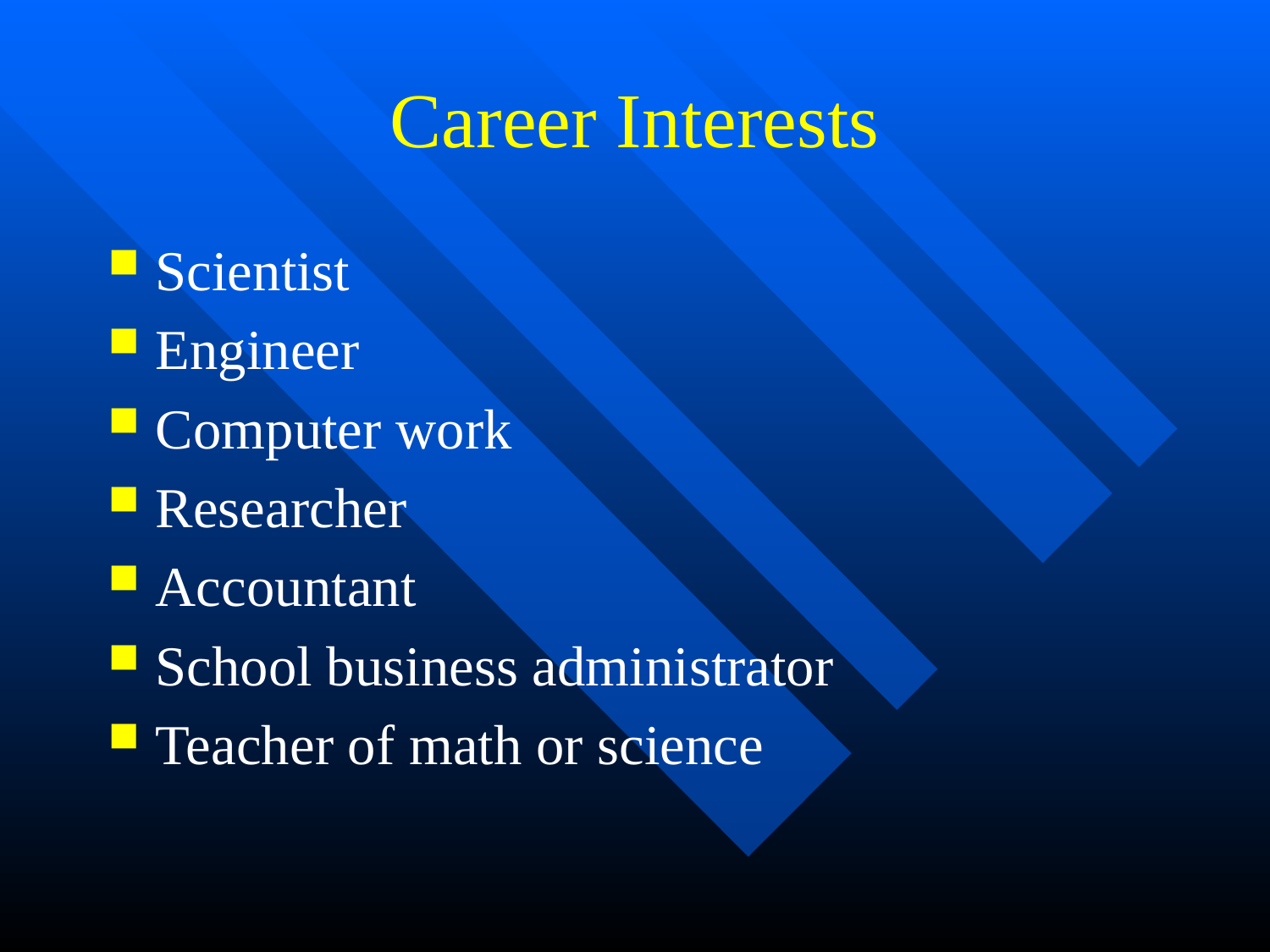

# Career Interests
Scientist
Engineer
Computer work
Researcher
Accountant
School business administrator
Teacher of math or science